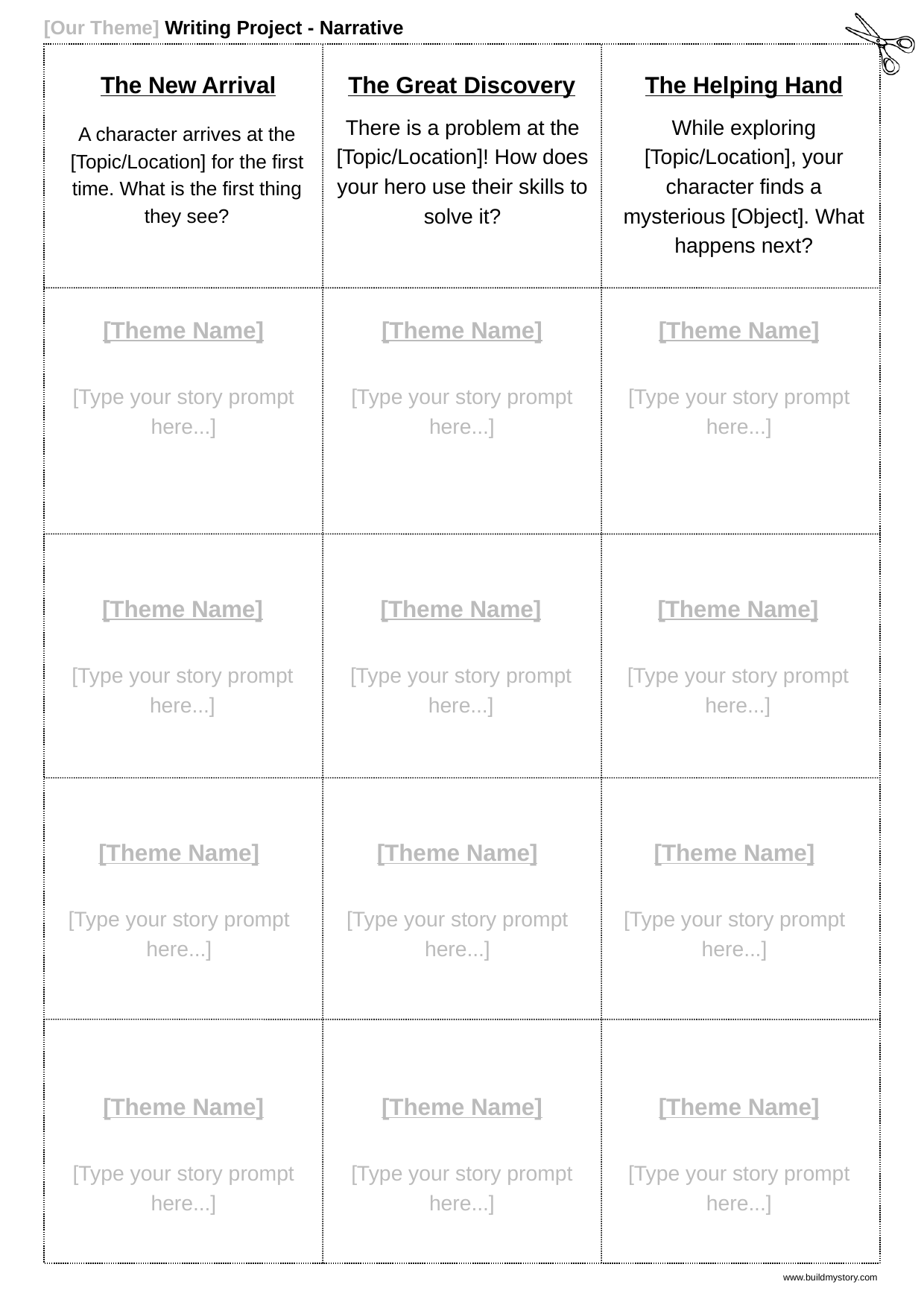

[Our Theme] Writing Project - Narrative

The New Arrival
The Great Discovery
The Helping Hand
There is a problem at the [Topic/Location]! How does your hero use their skills to solve it?
While exploring [Topic/Location], your character finds a mysterious [Object]. What happens next?
A character arrives at the [Topic/Location] for the first time. What is the first thing they see?

[Theme Name]
[Theme Name]
[Theme Name]
[Type your story prompt here...]
[Type your story prompt here...]
[Type your story prompt here...]

[Theme Name]
[Theme Name]
[Theme Name]
[Type your story prompt here...]
[Type your story prompt here...]
[Type your story prompt here...]

[Theme Name]
[Theme Name]
[Theme Name]
[Type your story prompt here...]
[Type your story prompt here...]
[Type your story prompt here...]

[Theme Name]
[Theme Name]
[Theme Name]
[Type your story prompt here...]
[Type your story prompt here...]
[Type your story prompt here...]
www.buildmystory.com